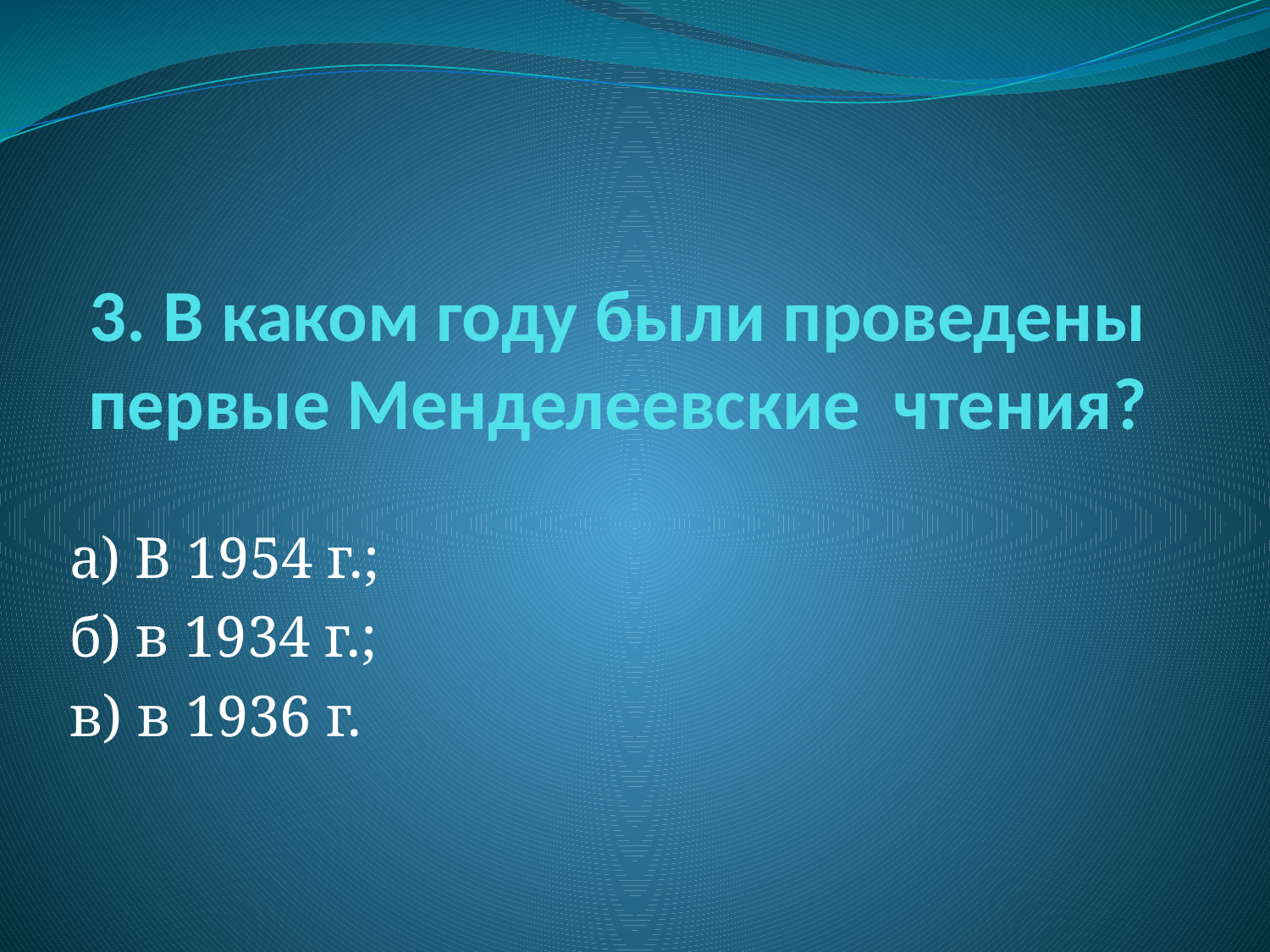

# 3. В каком году были проведены первые Менделеевские  чтения?
а) В 1954 г.;
б) в 1934 г.;
в) в 1936 г.